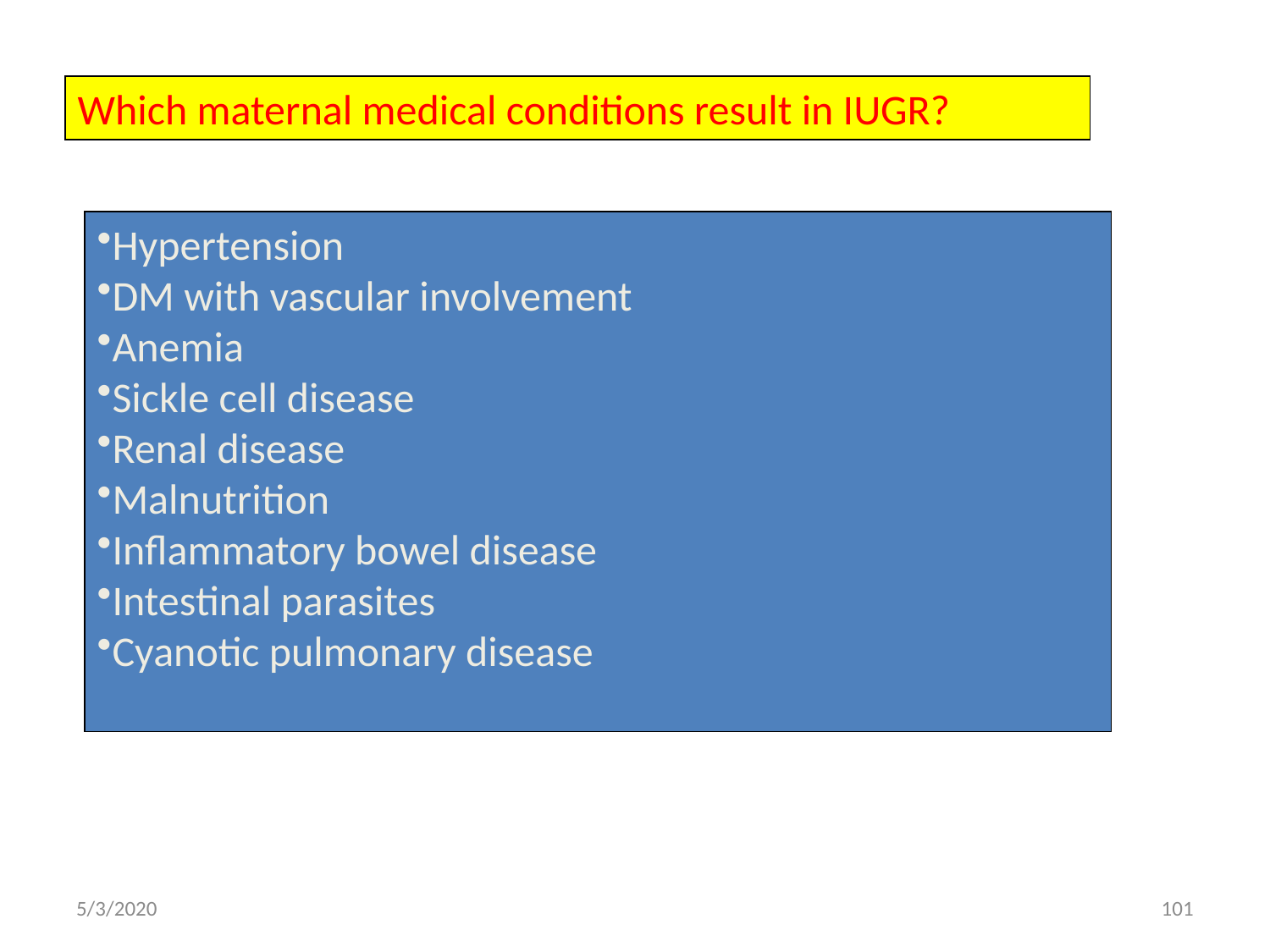

Which maternal medical conditions result in IUGR?
Hypertension
DM with vascular involvement
Anemia
Sickle cell disease
Renal disease
Malnutrition
Inflammatory bowel disease
Intestinal parasites
Cyanotic pulmonary disease

5/3/2020
101